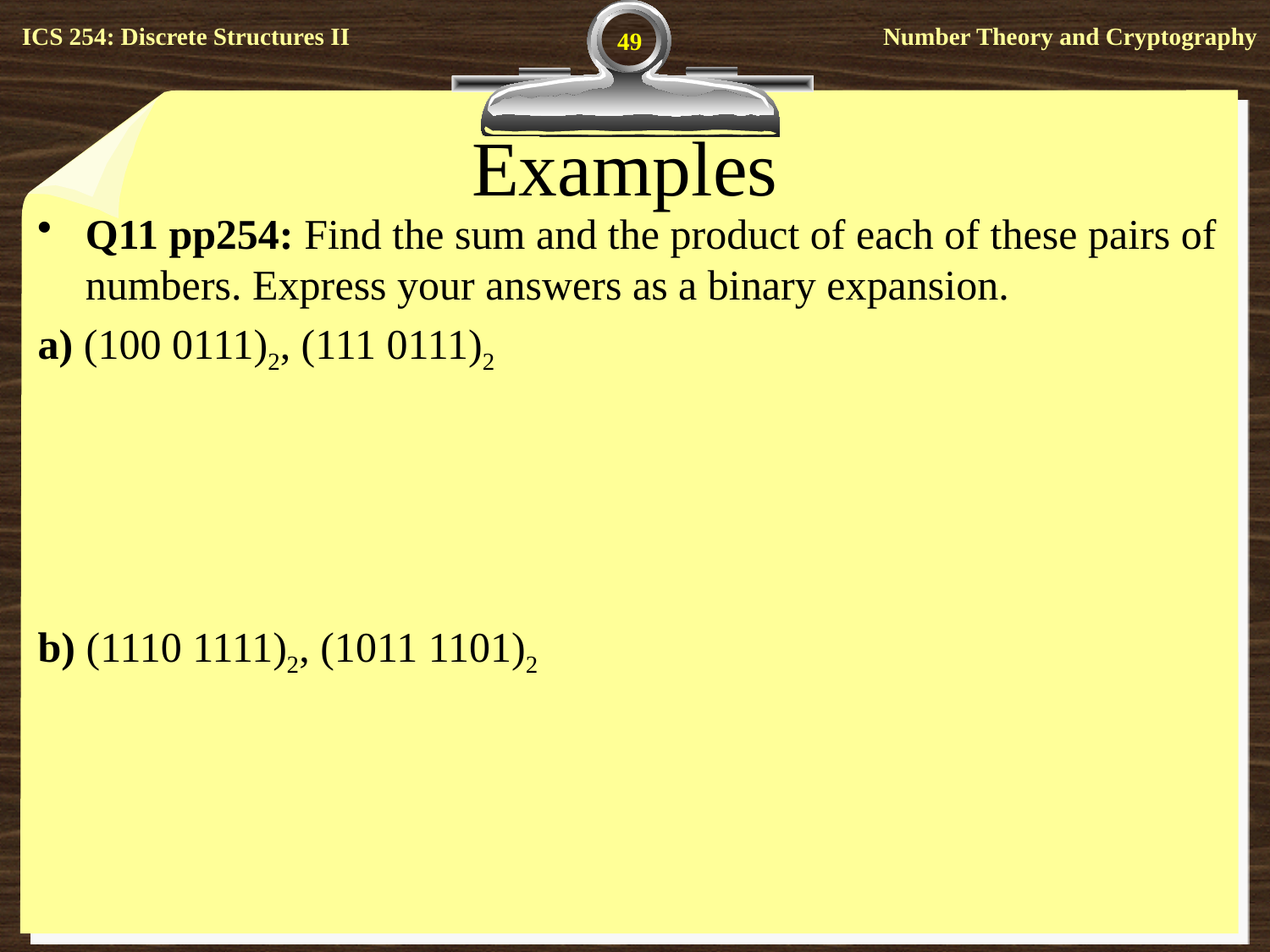

49
# Examples
Q11 pp254: Find the sum and the product of each of these pairs of numbers. Express your answers as a binary expansion.
a) (100 0111)2, (111 0111)2

b) (1110 1111)2, (1011 1101)2